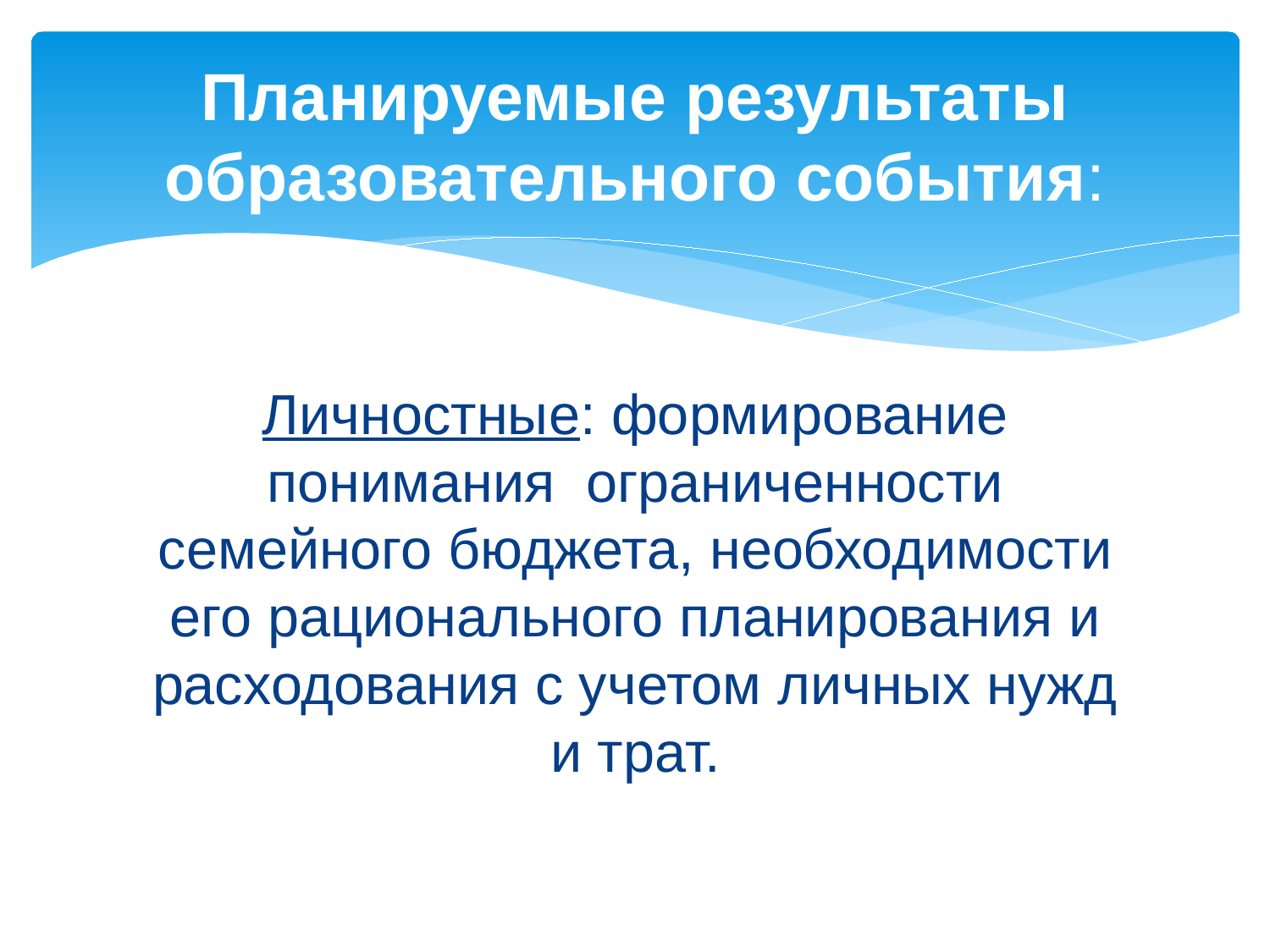

# Планируемые результаты образовательного события:
Личностные: формирование понимания  ограниченности семейного бюджета, необходимости его рационального планирования и расходования с учетом личных нужд и трат.